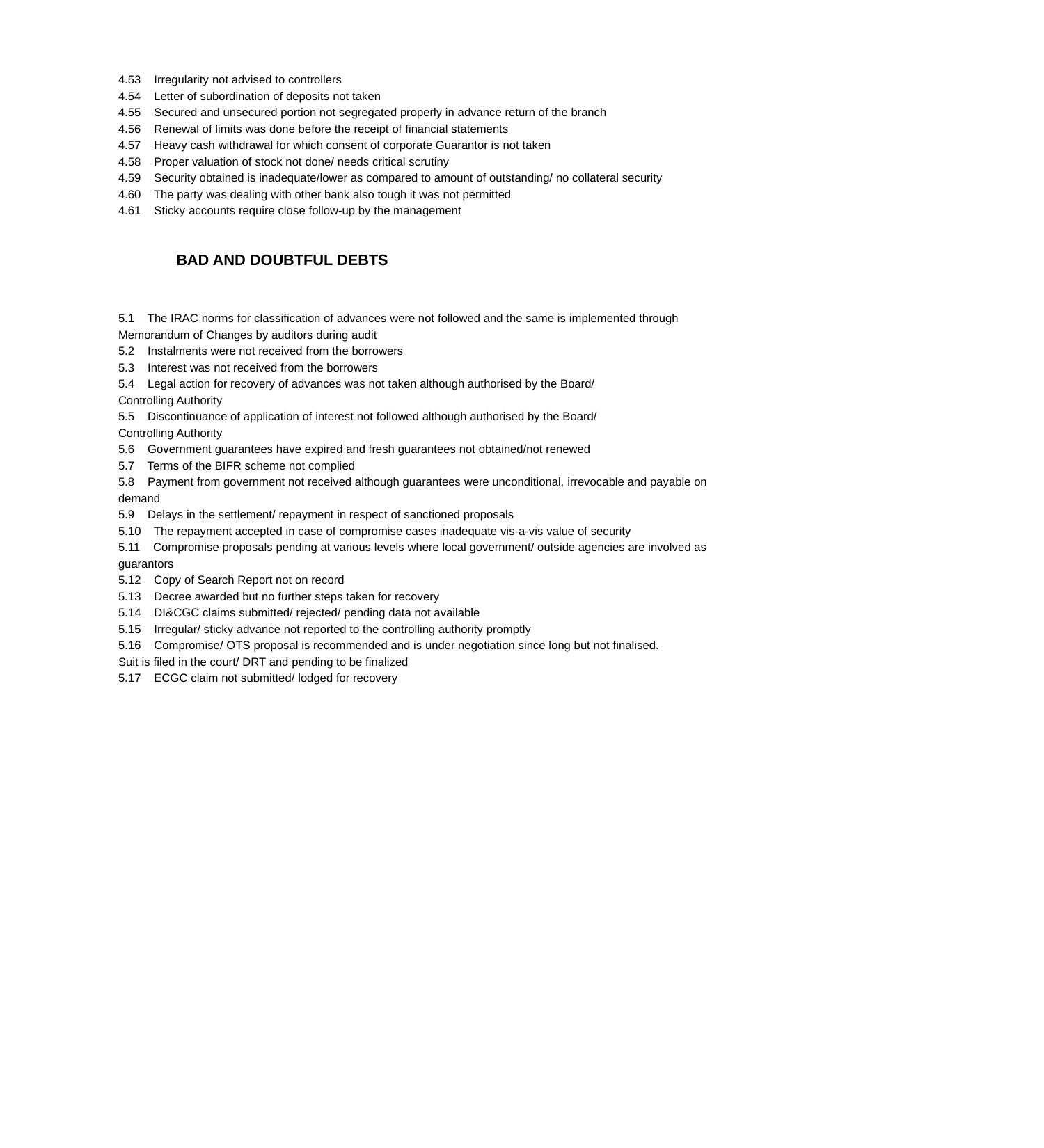

4.53    Irregularity not advised to controllers
4.54    Letter of subordination of deposits not taken
4.55    Secured and unsecured portion not segregated properly in advance return of the branch
4.56    Renewal of limits was done before the receipt of financial statements
4.57    Heavy cash withdrawal for which consent of corporate Guarantor is not taken
4.58    Proper valuation of stock not done/ needs critical scrutiny
4.59    Security obtained is inadequate/lower as compared to amount of outstanding/ no collateral security
4.60    The party was dealing with other bank also tough it was not permitted
4.61    Sticky accounts require close follow-up by the management
BAD AND DOUBTFUL DEBTS
5.1    The IRAC norms for classification of advances were not followed and the same is implemented through Memorandum of Changes by auditors during audit
5.2    Instalments were not received from the borrowers
5.3    Interest was not received from the borrowers
5.4    Legal action for recovery of advances was not taken although authorised by the Board/
Controlling Authority
5.5    Discontinuance of application of interest not followed although authorised by the Board/
Controlling Authority
5.6    Government guarantees have expired and fresh guarantees not obtained/not renewed
5.7    Terms of the BIFR scheme not complied
5.8    Payment from government not received although guarantees were unconditional, irrevocable and payable on demand
5.9    Delays in the settlement/ repayment in respect of sanctioned proposals
5.10    The repayment accepted in case of compromise cases inadequate vis-a-vis value of security
5.11    Compromise proposals pending at various levels where local government/ outside agencies are involved as guarantors
5.12    Copy of Search Report not on record
5.13    Decree awarded but no further steps taken for recovery
5.14    DI&CGC claims submitted/ rejected/ pending data not available
5.15    Irregular/ sticky advance not reported to the controlling authority promptly
5.16    Compromise/ OTS proposal is recommended and is under negotiation since long but not finalised.
Suit is filed in the court/ DRT and pending to be finalized
5.17    ECGC claim not submitted/ lodged for recovery